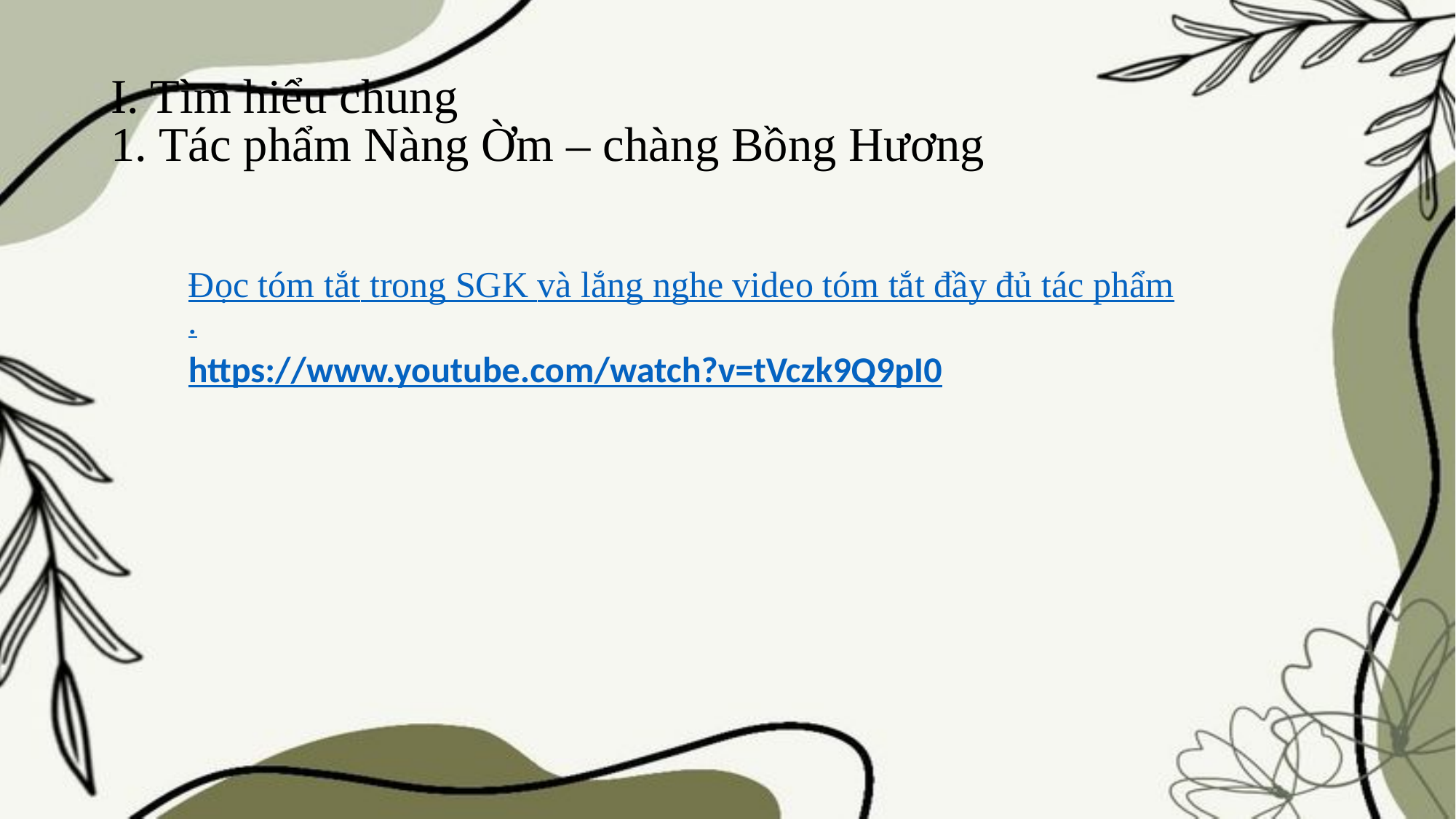

# I. Tìm hiểu chung 1. Tác phẩm Nàng Ờm – chàng Bồng Hương
Đọc tóm tắt trong SGK và lắng nghe video tóm tắt đầy đủ tác phẩm.
https://www.youtube.com/watch?v=tVczk9Q9pI0